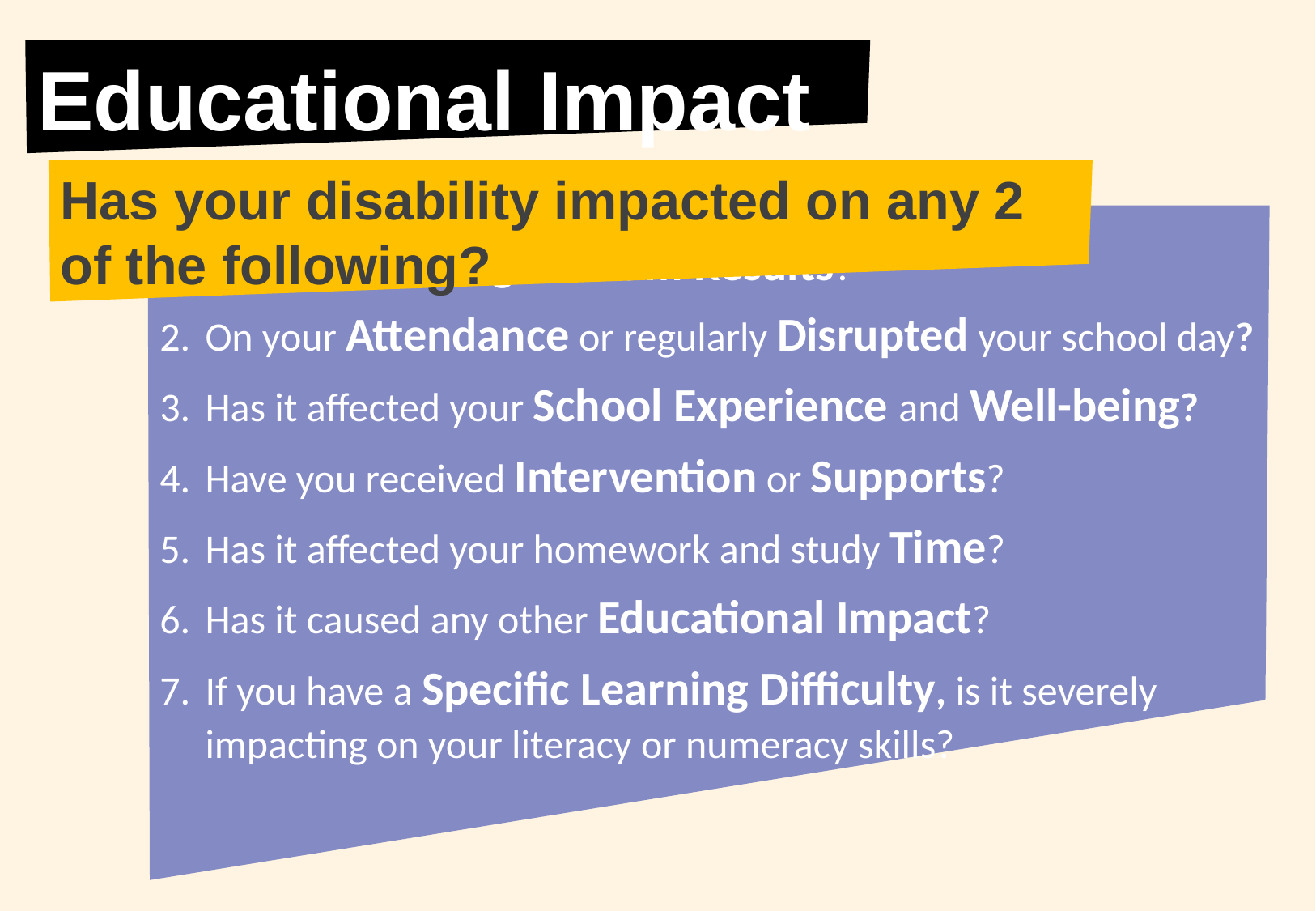

Educational Impact
Has your disability impacted on any 2 of the following?
On your Learning or Exam Results?
On your Attendance or regularly Disrupted your school day?
Has it affected your School Experience and Well-being?
Have you received Intervention or Supports?
Has it affected your homework and study Time?
Has it caused any other Educational Impact?
If you have a Specific Learning Difficulty, is it severely impacting on your literacy or numeracy skills?